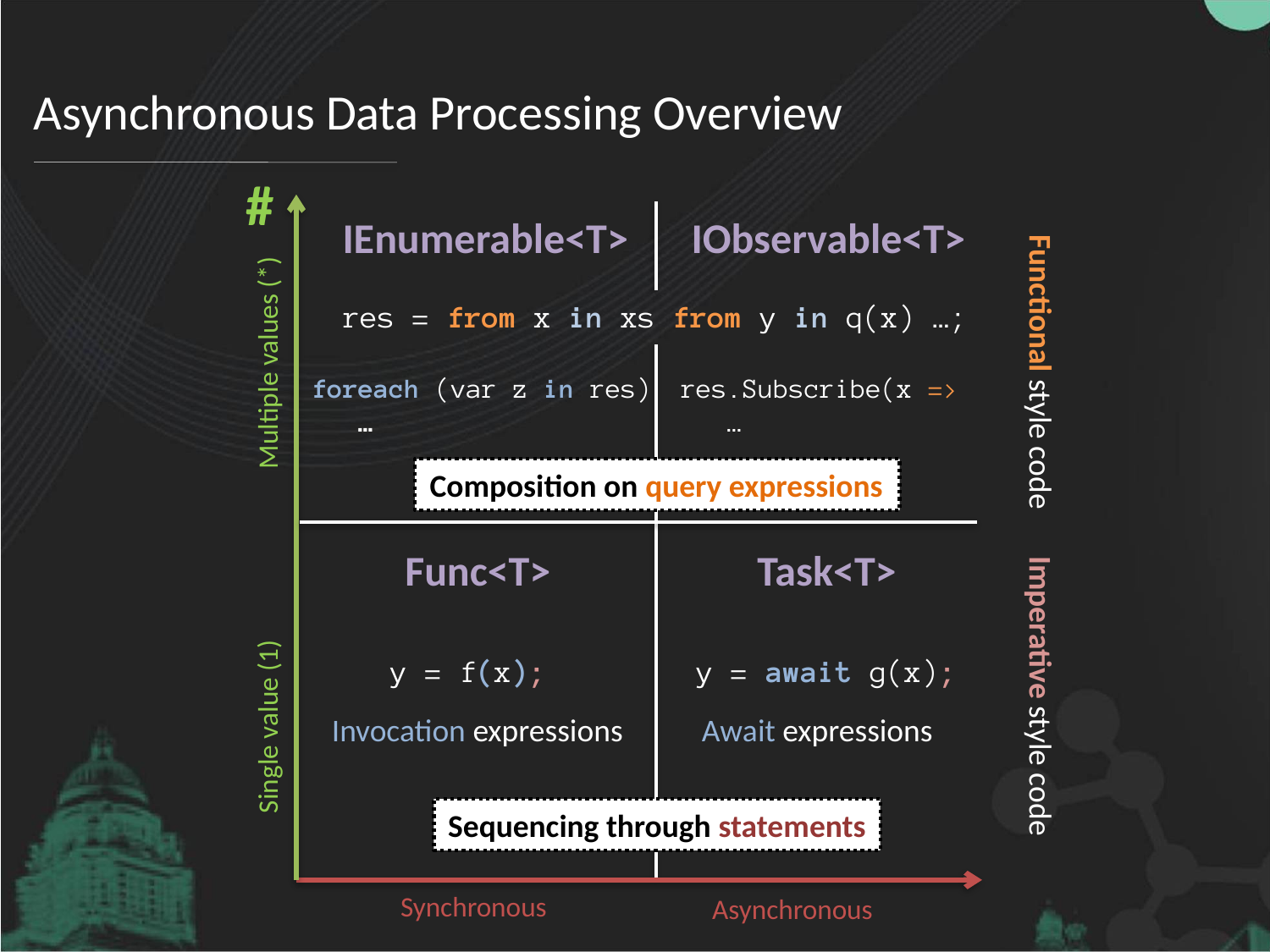

# Asynchronous Data Processing Overview
#
IObservable<T>
IEnumerable<T>
res = from x in xs from y in q(x) …;
Multiple values (*)
Functional style code
res.Subscribe(x =>
   …
foreach (var z in res)
   …

Composition on query expressions
Task<T>
Func<T>
y = f(x);
y = await g(x);
Imperative style code
Single value (1)
Invocation expressions
Await expressions

Sequencing through statements
Synchronous
Asynchronous